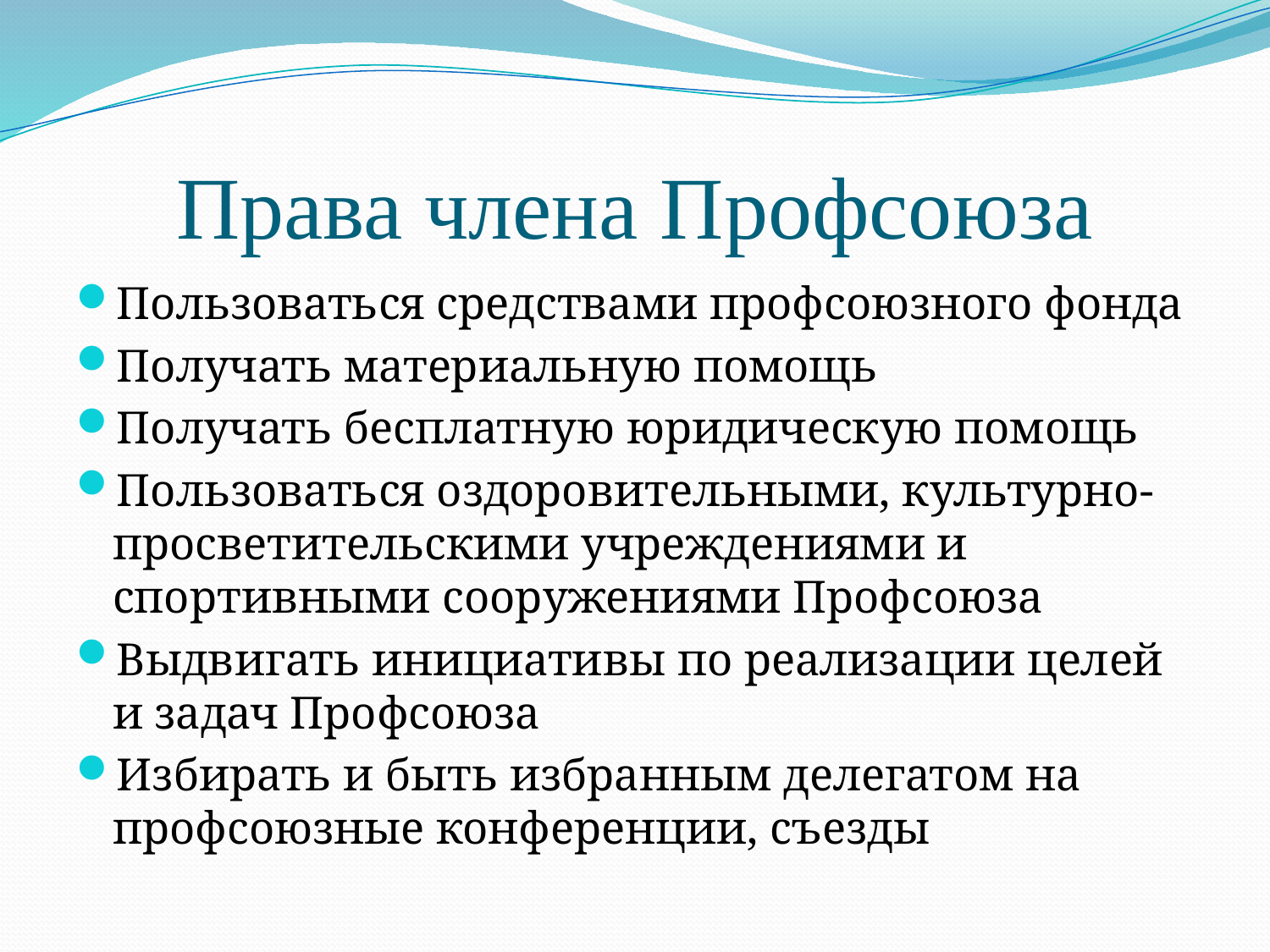

# Права члена Профсоюза
Пользоваться средствами профсоюзного фонда
Получать материальную помощь
Получать бесплатную юридическую помощь
Пользоваться оздоровительными, культурно-просветительскими учреждениями и спортивными сооружениями Профсоюза
Выдвигать инициативы по реализации целей и задач Профсоюза
Избирать и быть избранным делегатом на профсоюзные конференции, съезды